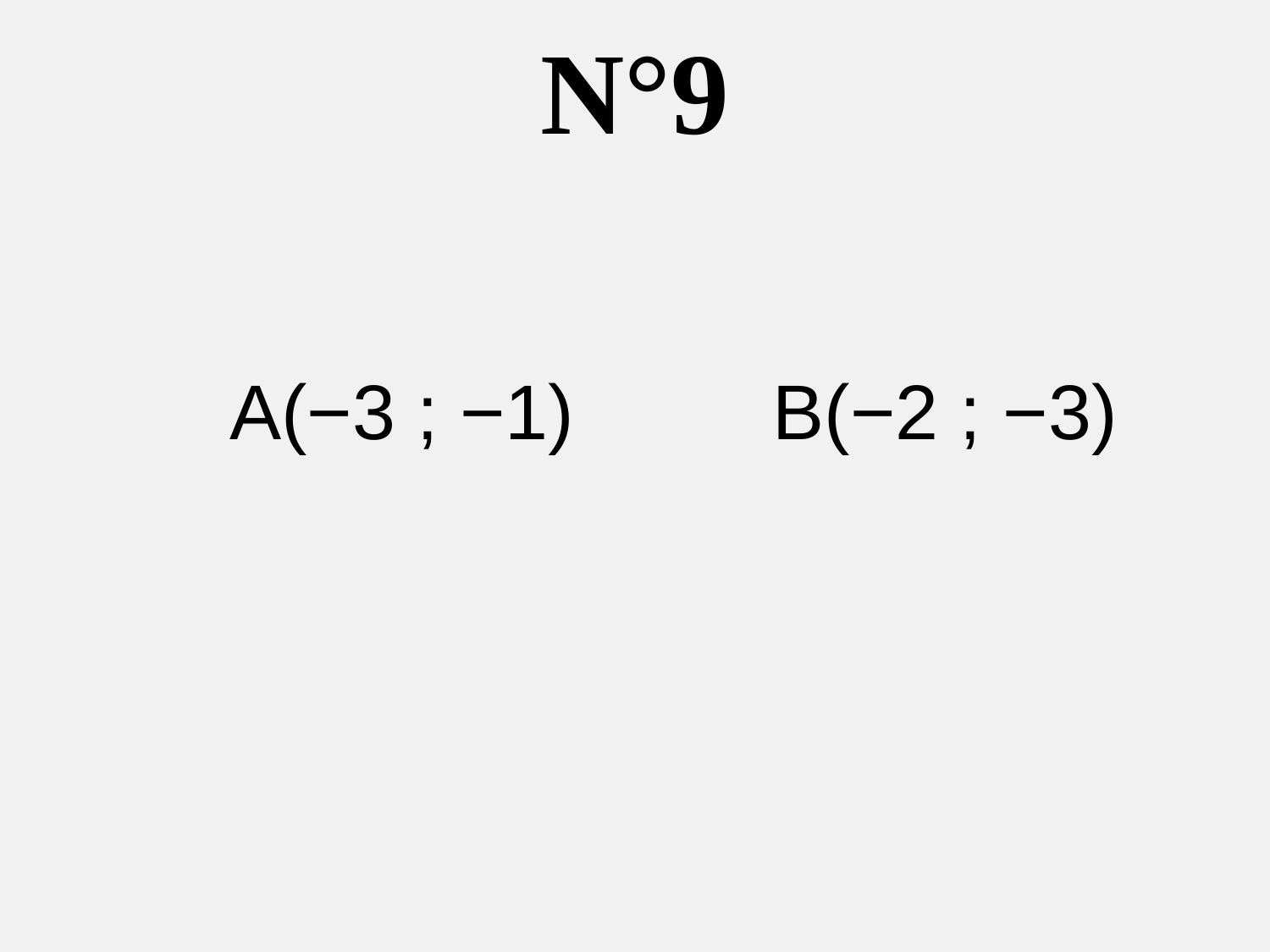

N°9
A(−3 ; −1)
B(−2 ; −3)